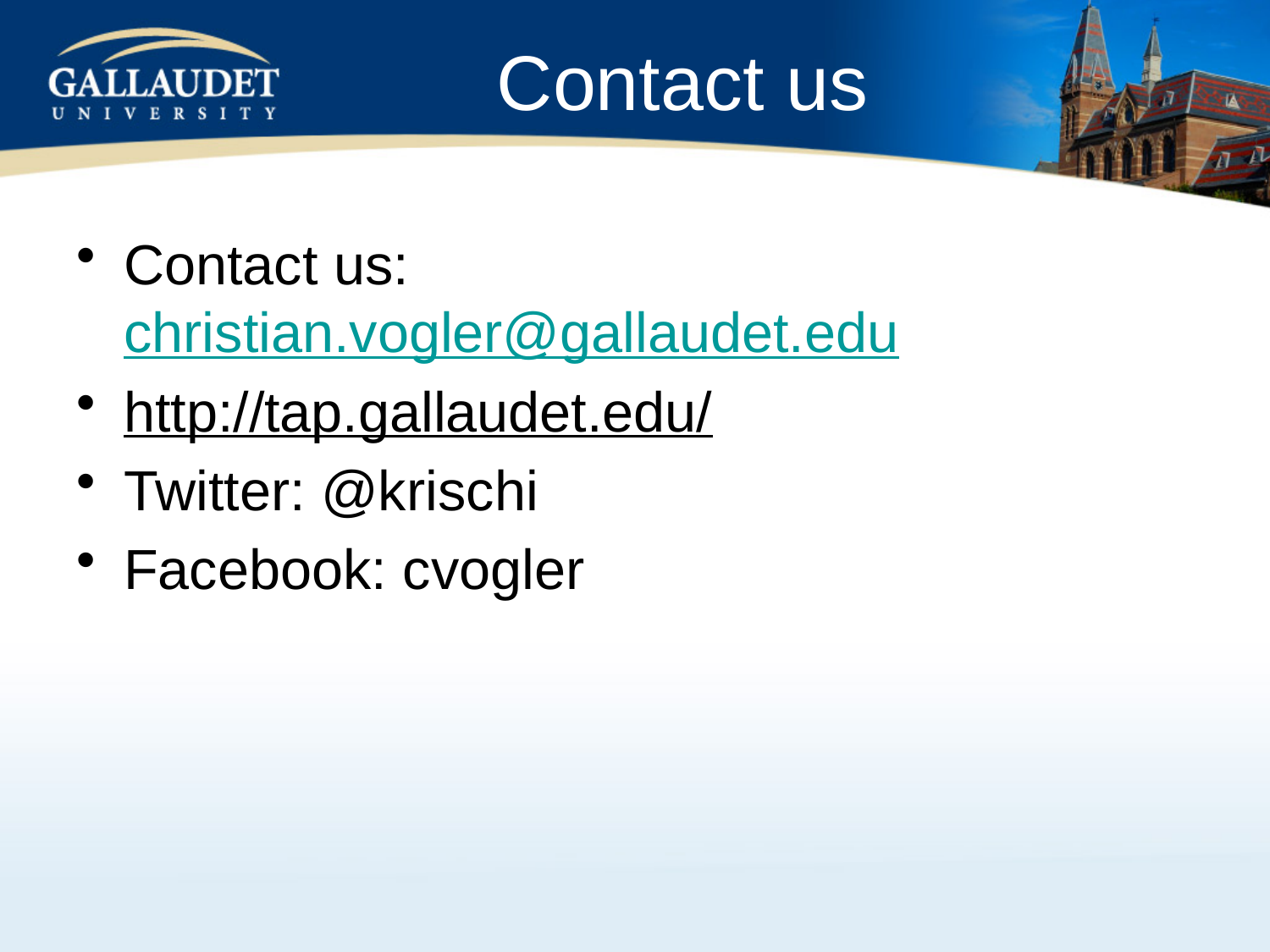

# Contact us
Contact us: christian.vogler@gallaudet.edu
http://tap.gallaudet.edu/
Twitter: @krischi
Facebook: cvogler